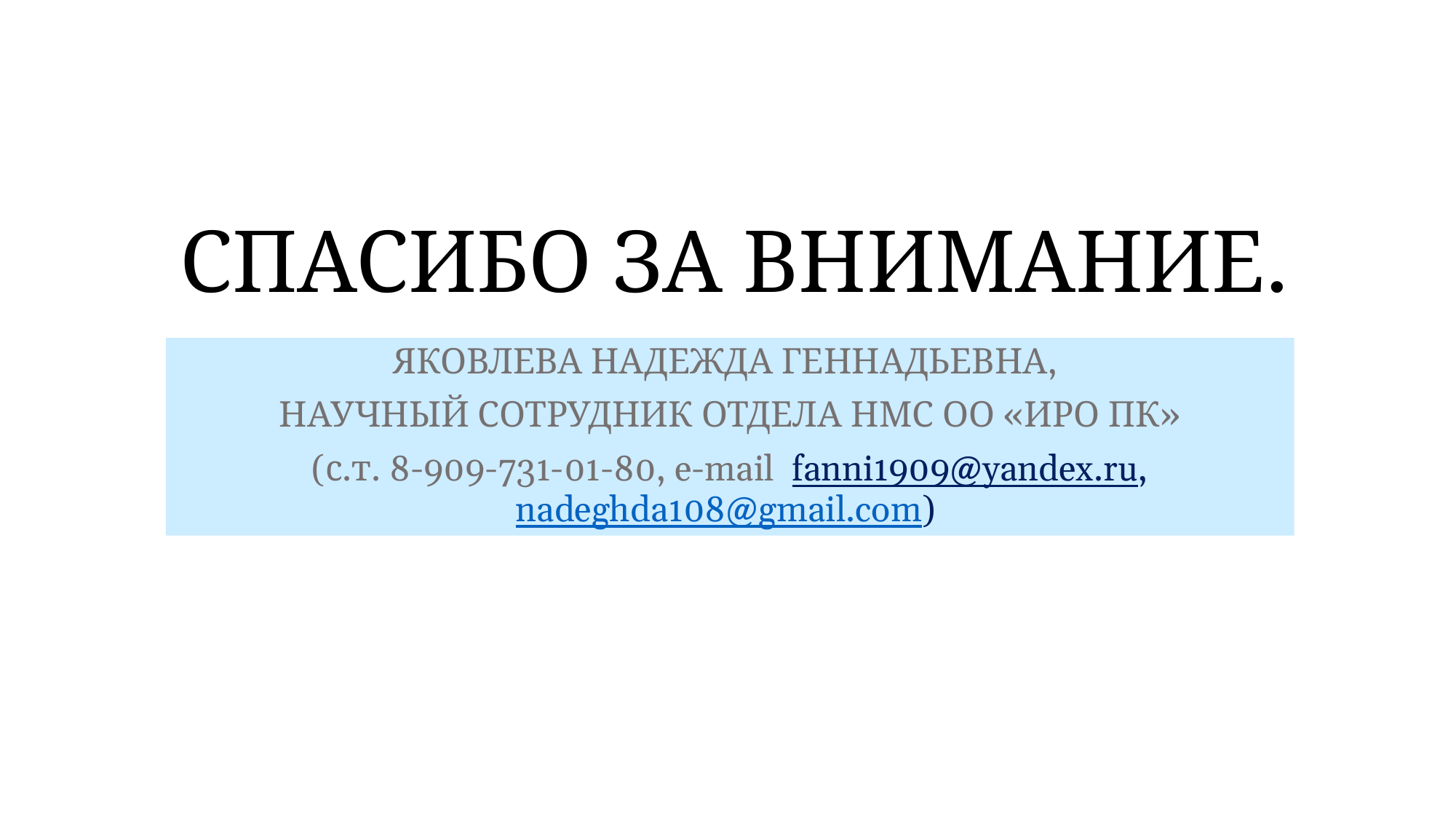

# СПАСИБО ЗА ВНИМАНИЕ.
ЯКОВЛЕВА НАДЕЖДА ГЕННАДЬЕВНА,
НАУЧНЫЙ СОТРУДНИК ОТДЕЛА НМС ОО «ИРО ПК»
 (с.т. 8-909-731-01-80, e-mail  fanni1909@yandex.ru, nadeghda108@gmail.com)